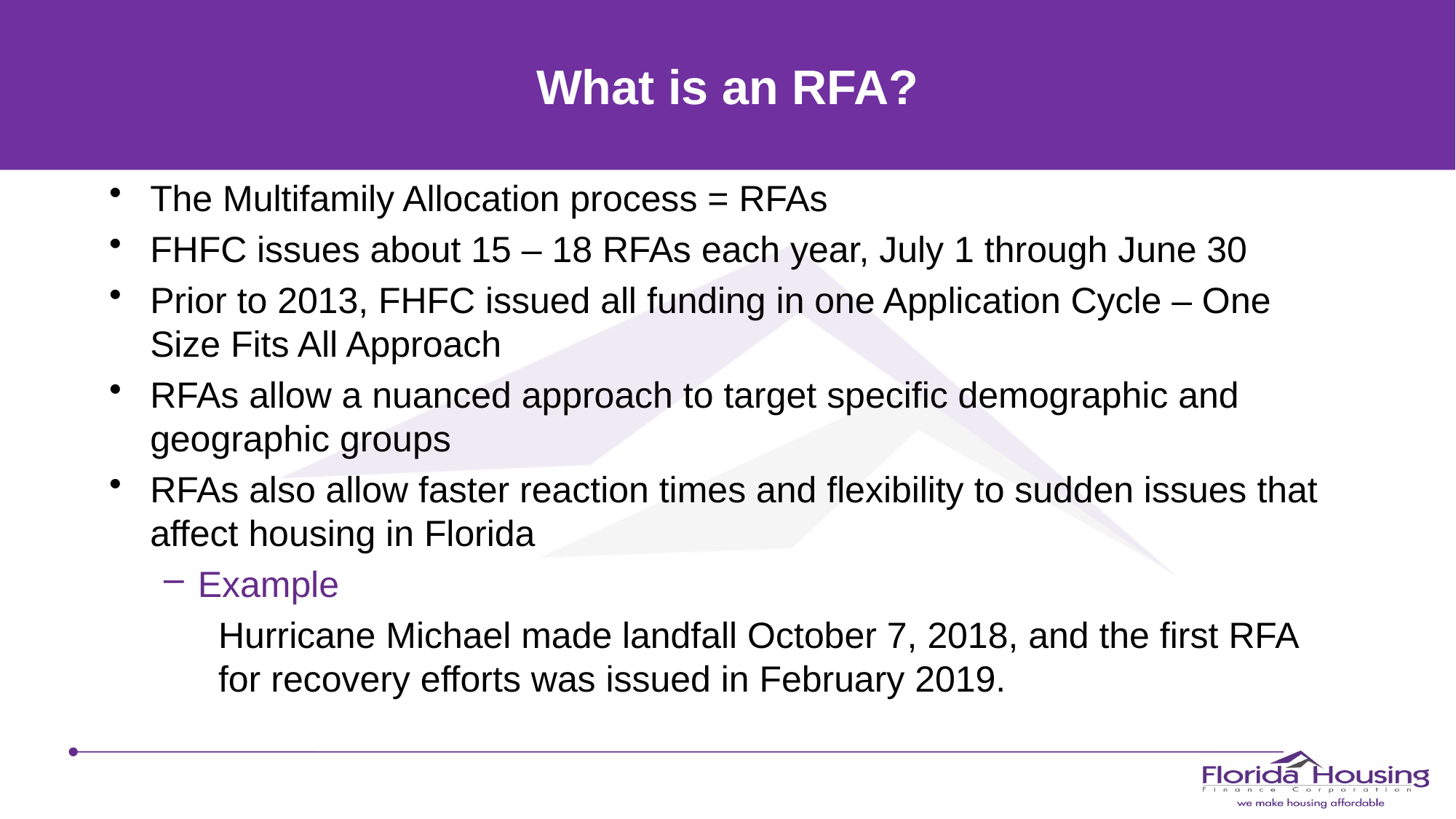

# What is an RFA?
The Multifamily Allocation process = RFAs
FHFC issues about 15 – 18 RFAs each year, July 1 through June 30
Prior to 2013, FHFC issued all funding in one Application Cycle – One Size Fits All Approach
RFAs allow a nuanced approach to target specific demographic and geographic groups
RFAs also allow faster reaction times and flexibility to sudden issues that affect housing in Florida
Example
Hurricane Michael made landfall October 7, 2018, and the first RFA for recovery efforts was issued in February 2019.